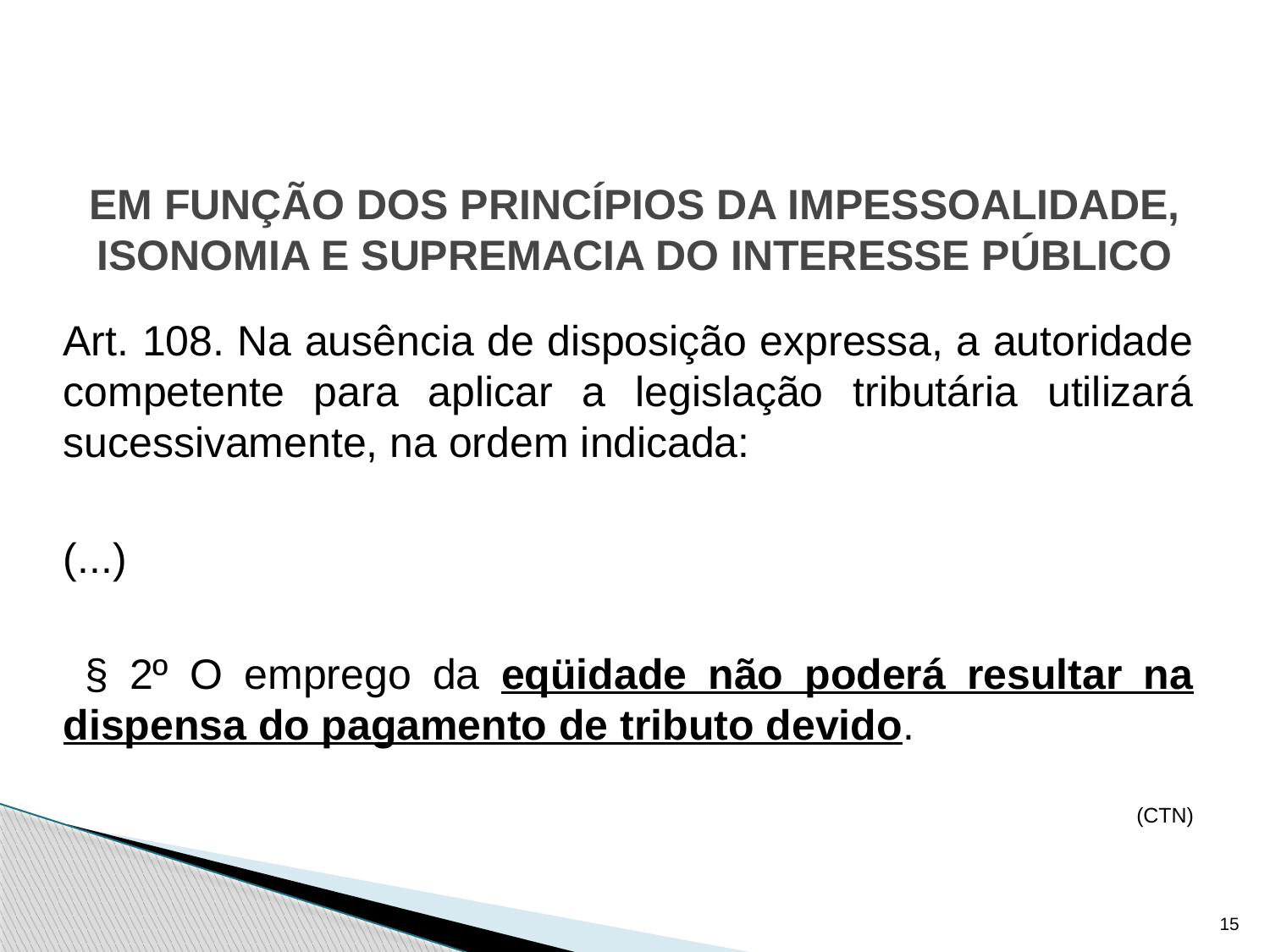

# EM FUNÇÃO DOS PRINCÍPIOS DA IMPESSOALIDADE, ISONOMIA E SUPREMACIA DO INTERESSE PÚBLICO
	Art. 108. Na ausência de disposição expressa, a autoridade competente para aplicar a legislação tributária utilizará sucessivamente, na ordem indicada:

	(...)

	 § 2º O emprego da eqüidade não poderá resultar na dispensa do pagamento de tributo devido.
 (CTN)

15